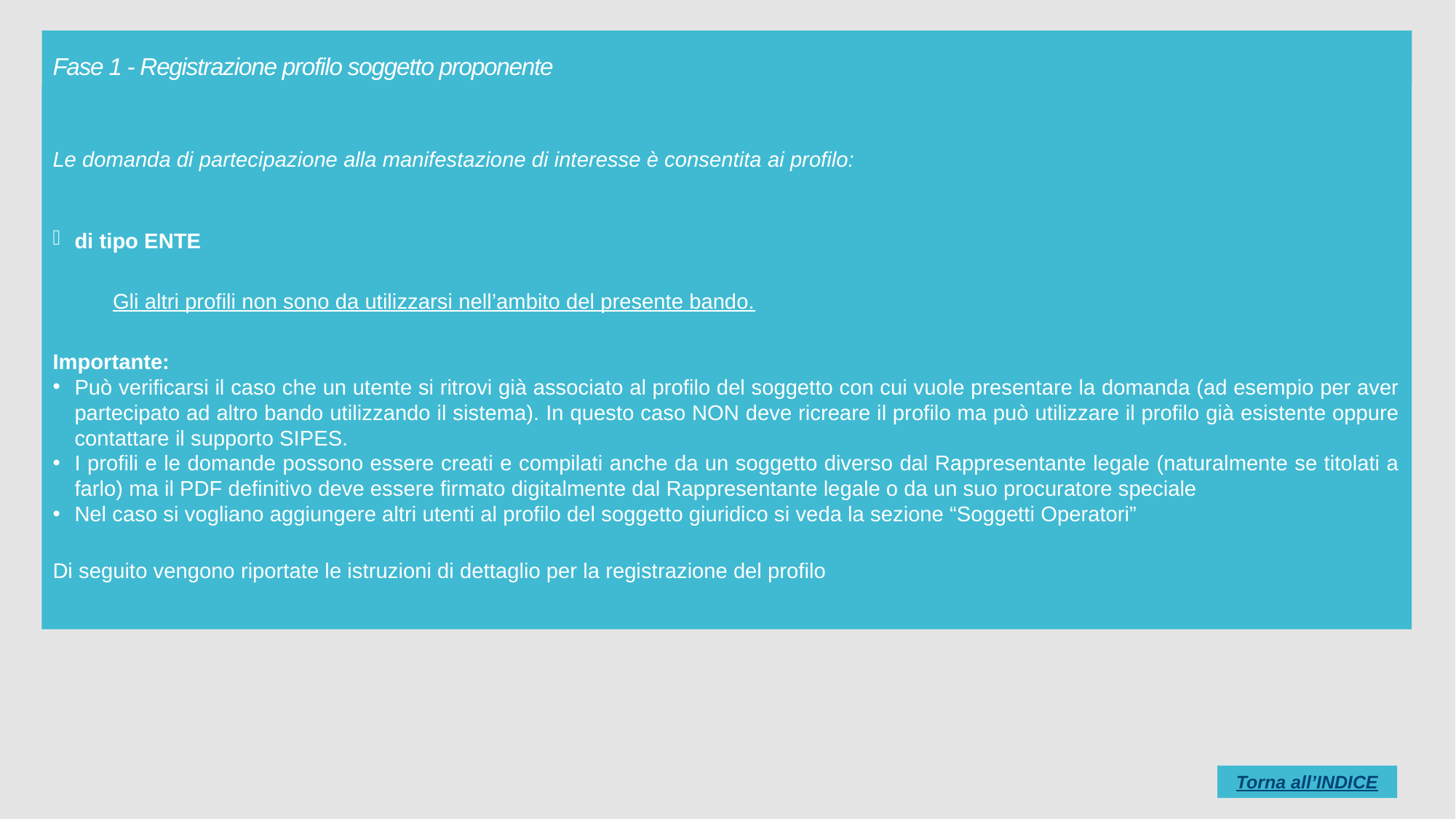

# Fase 1 - Registrazione profilo soggetto proponente
Le domanda di partecipazione alla manifestazione di interesse è consentita ai profilo:

di tipo ENTE

Gli altri profili non sono da utilizzarsi nell’ambito del presente bando.
Importante:
Può verificarsi il caso che un utente si ritrovi già associato al profilo del soggetto con cui vuole presentare la domanda (ad esempio per aver partecipato ad altro bando utilizzando il sistema). In questo caso NON deve ricreare il profilo ma può utilizzare il profilo già esistente oppure contattare il supporto SIPES.
I profili e le domande possono essere creati e compilati anche da un soggetto diverso dal Rappresentante legale (naturalmente se titolati a farlo) ma il PDF definitivo deve essere firmato digitalmente dal Rappresentante legale o da un suo procuratore speciale
Nel caso si vogliano aggiungere altri utenti al profilo del soggetto giuridico si veda la sezione “Soggetti Operatori”
Di seguito vengono riportate le istruzioni di dettaglio per la registrazione del profilo
8
Torna all’INDICE